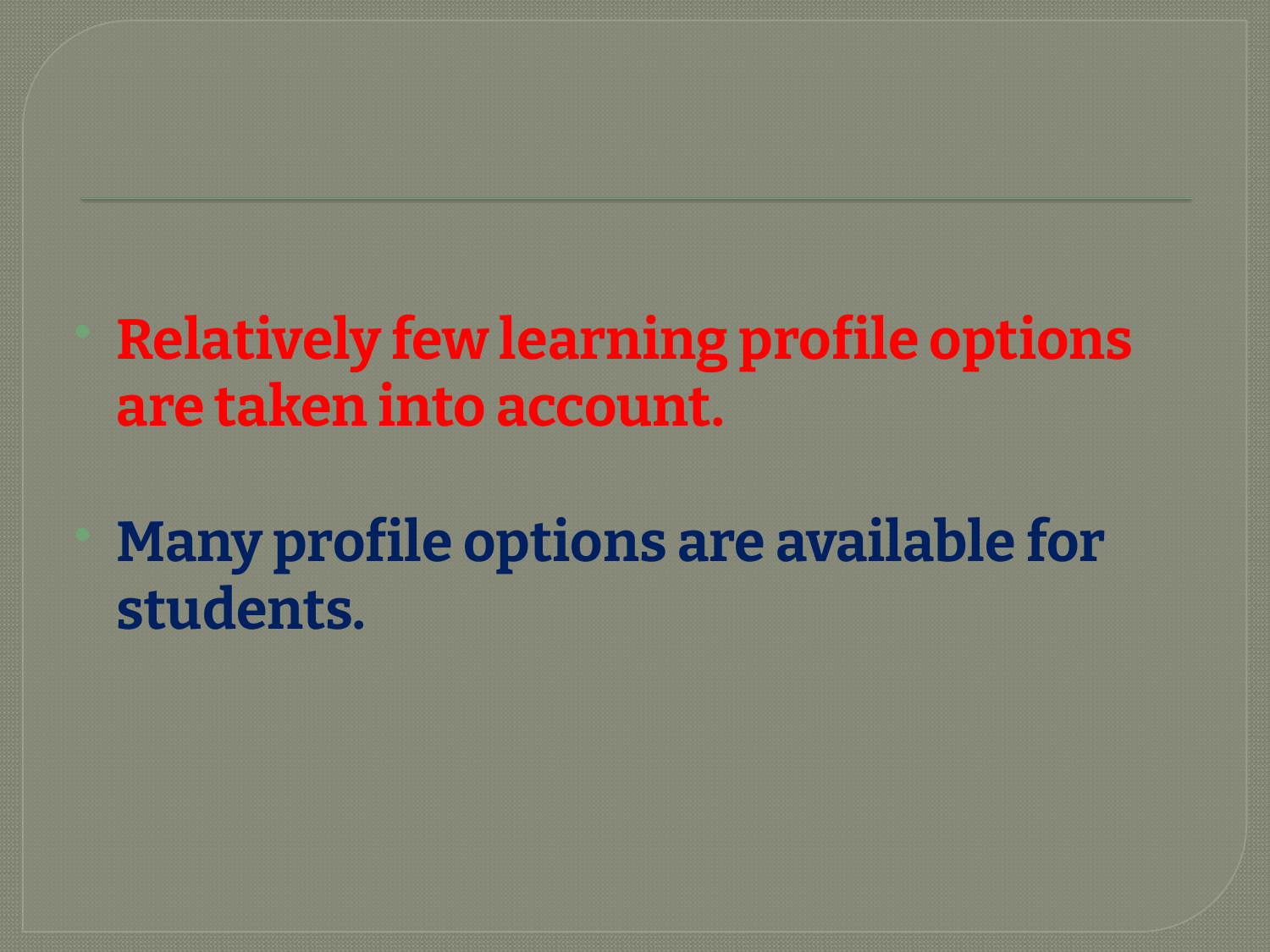

#

Relatively few learning profile options are taken into account.

Many profile options are available for students.